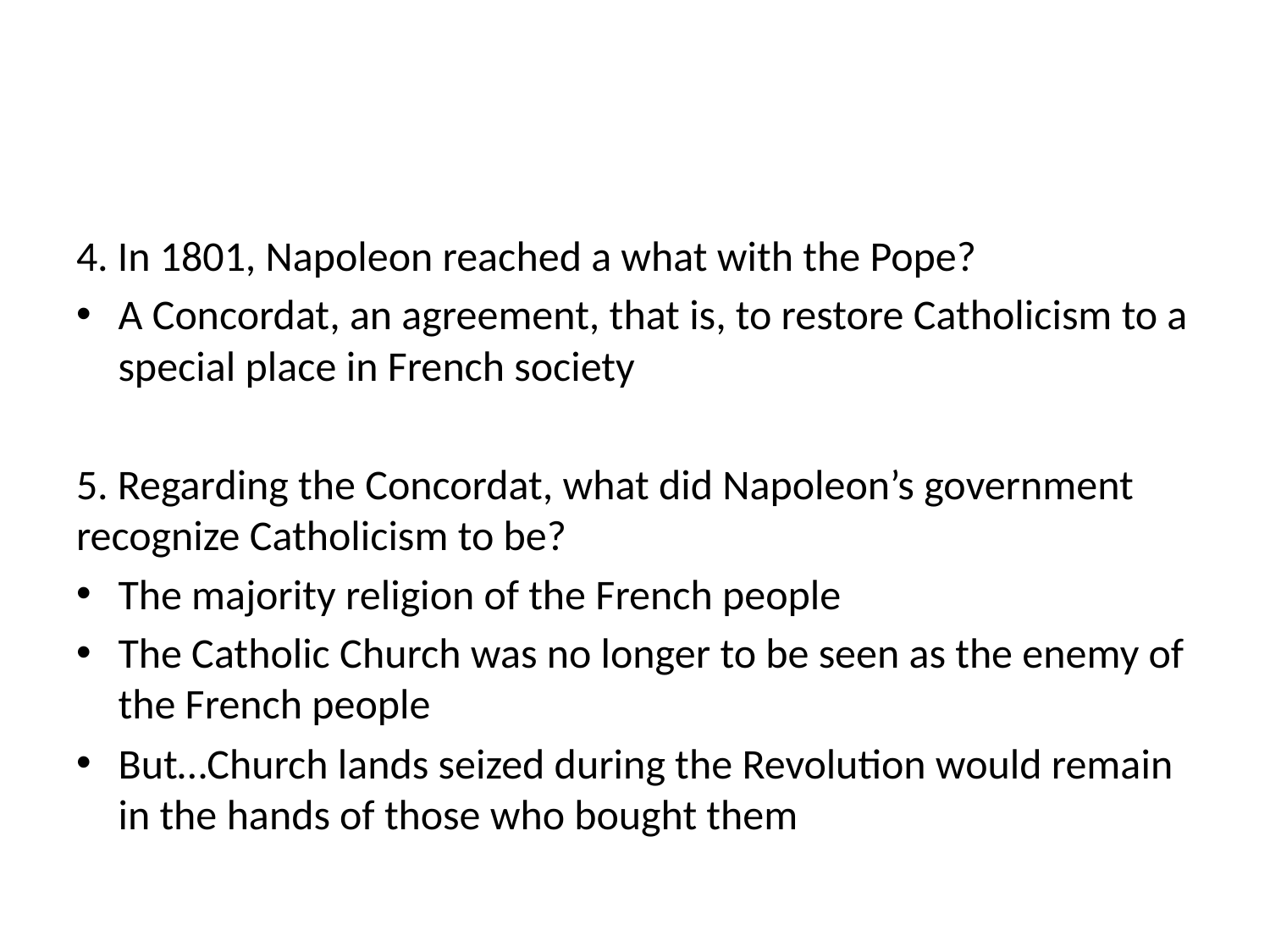

#
4. In 1801, Napoleon reached a what with the Pope?
A Concordat, an agreement, that is, to restore Catholicism to a special place in French society

5. Regarding the Concordat, what did Napoleon’s government recognize Catholicism to be?
The majority religion of the French people
The Catholic Church was no longer to be seen as the enemy of the French people
But…Church lands seized during the Revolution would remain in the hands of those who bought them